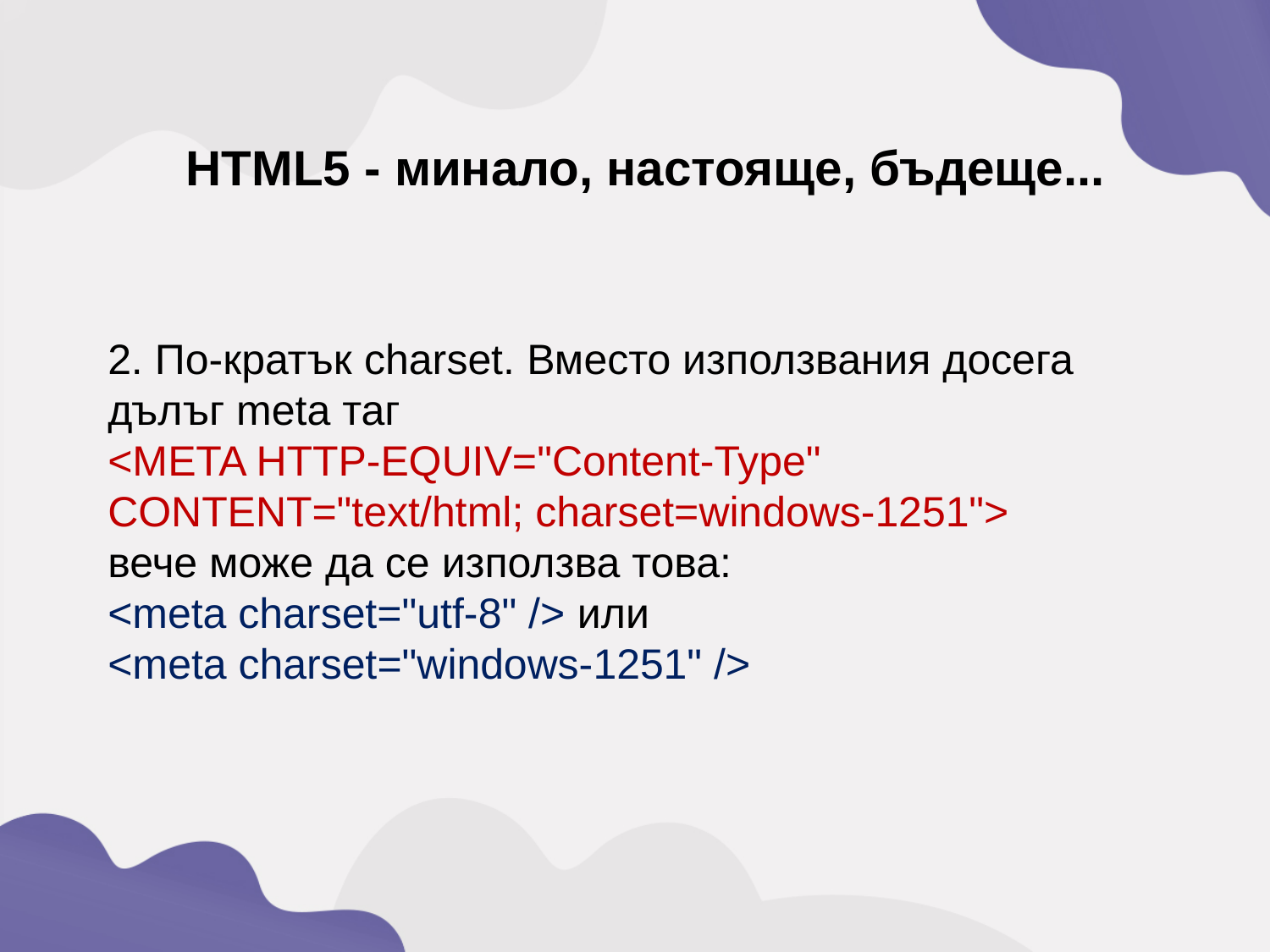

HTML5 - минало, настояще, бъдеще...

2. По-кратък charset. Вместо използвания досега дълъг meta таг
<META HTTP-EQUIV="Content-Type" CONTENT="text/html; charset=windows-1251">
вече може да се използва това:
<meta charset="utf-8" /> или
<meta charset="windows-1251" />